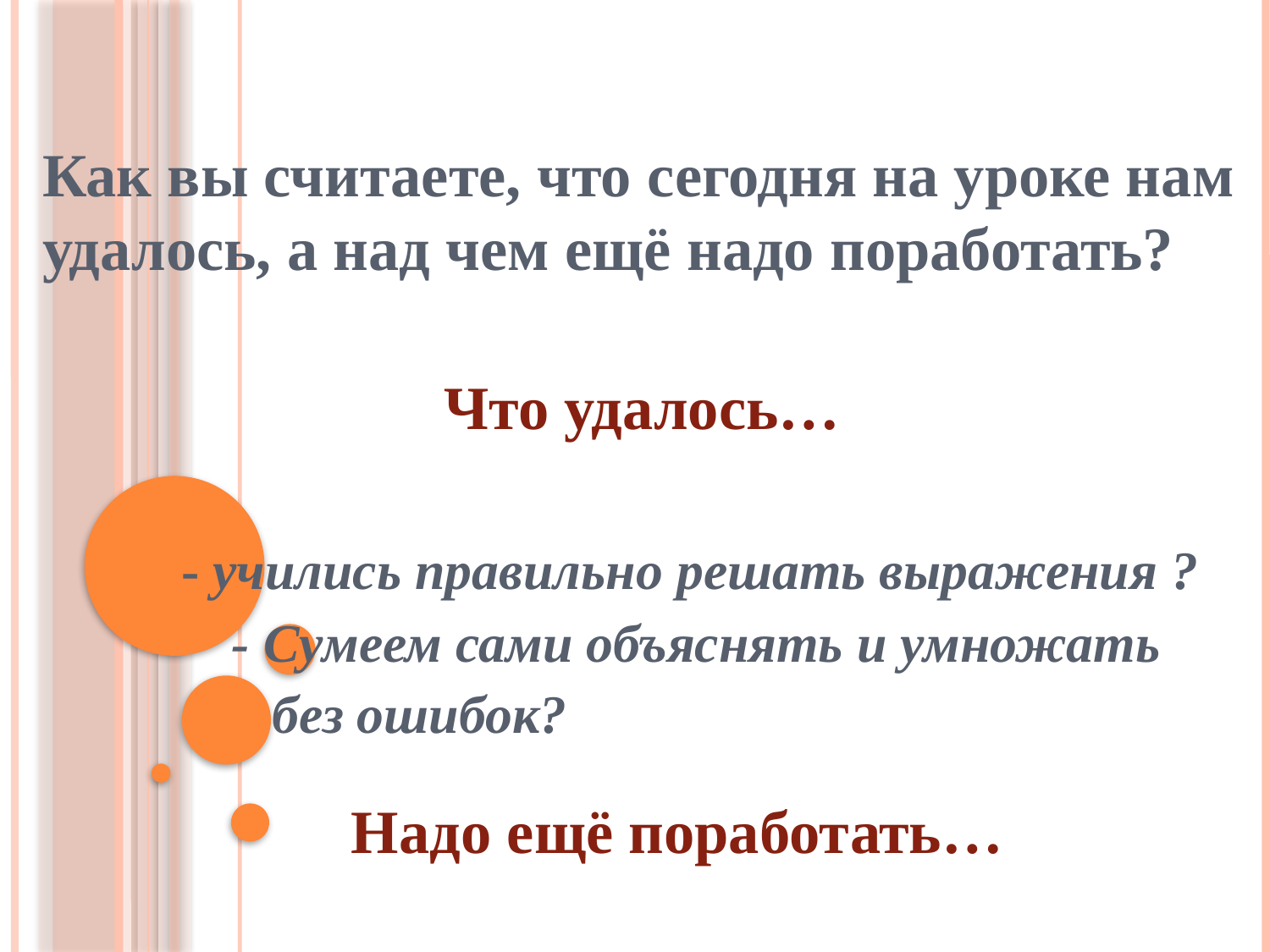

Как вы считаете, что сегодня на уроке нам удалось, а над чем ещё надо поработать?

Что удалось…

         - учились правильно решать выражения ?
              - Сумеем сами объяснять и умножать
                 без ошибок?

                    Надо ещё поработать…

15